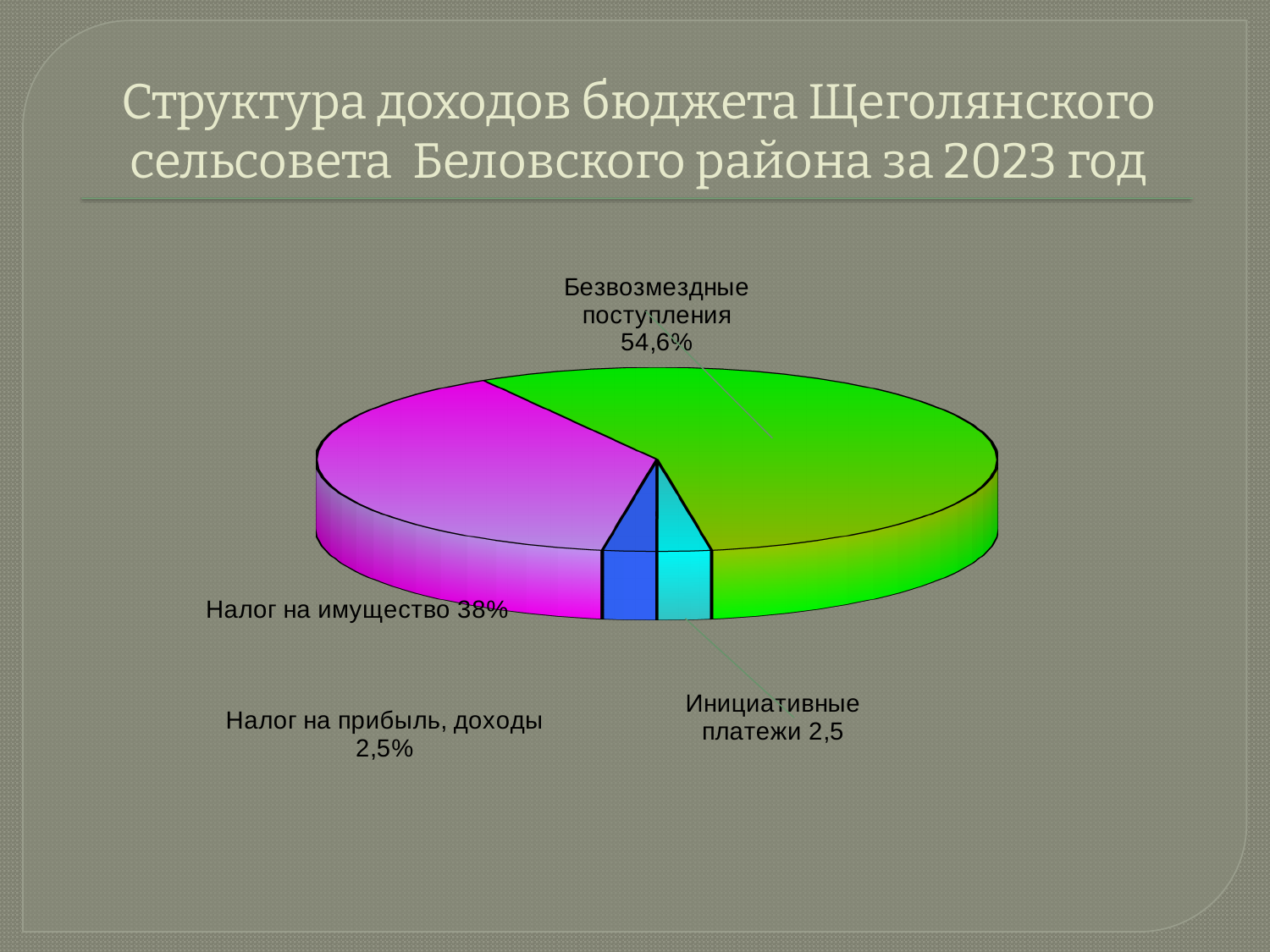

# Структура доходов бюджета Щеголянского сельсовета  Беловского района за 2023 год

[unsupported chart]